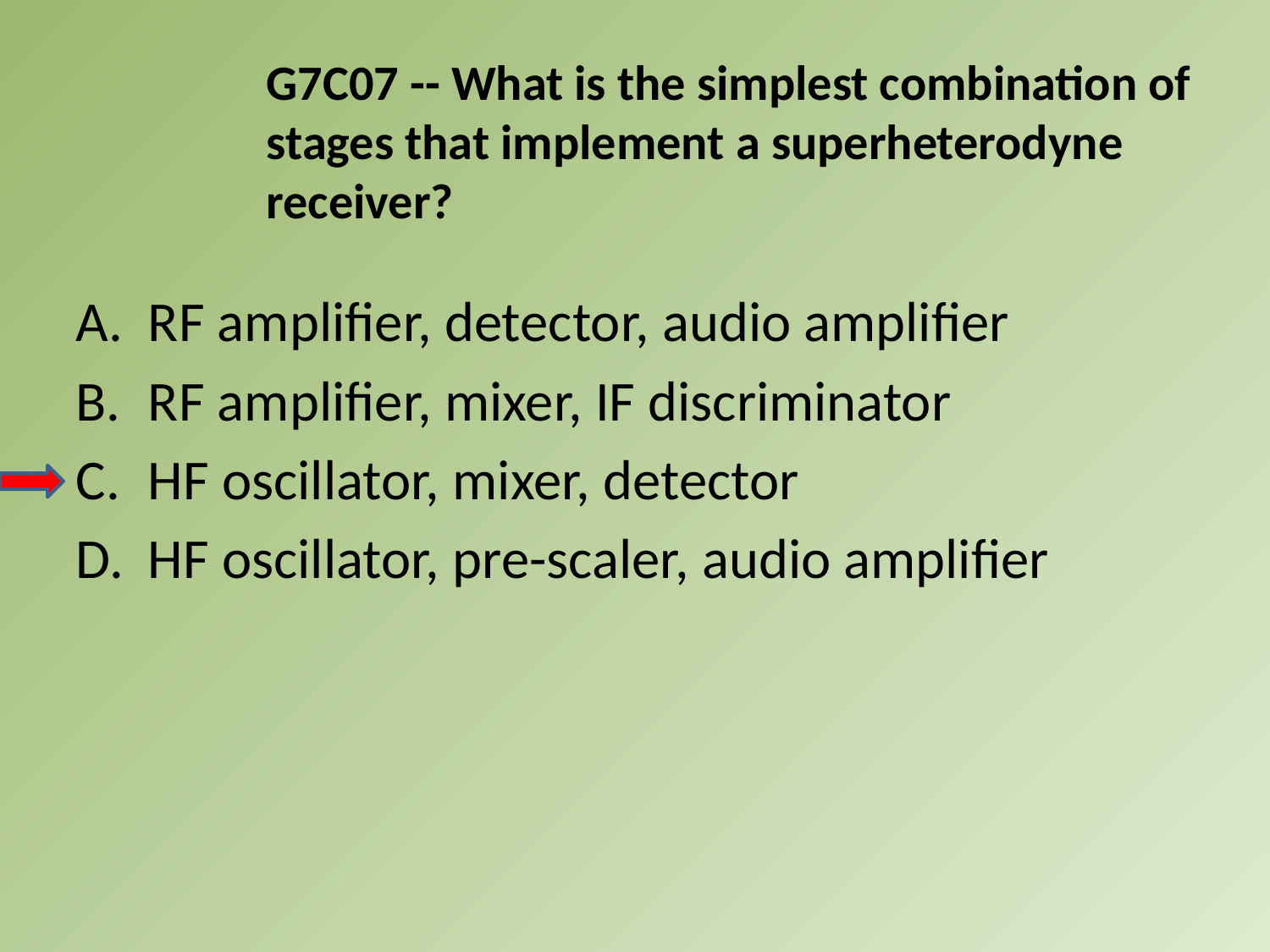

G7C07 -- What is the simplest combination of stages that implement a superheterodyne receiver?
A.	RF amplifier, detector, audio amplifier
B.	RF amplifier, mixer, IF discriminator
C.	HF oscillator, mixer, detector
D.	HF oscillator, pre-scaler, audio amplifier